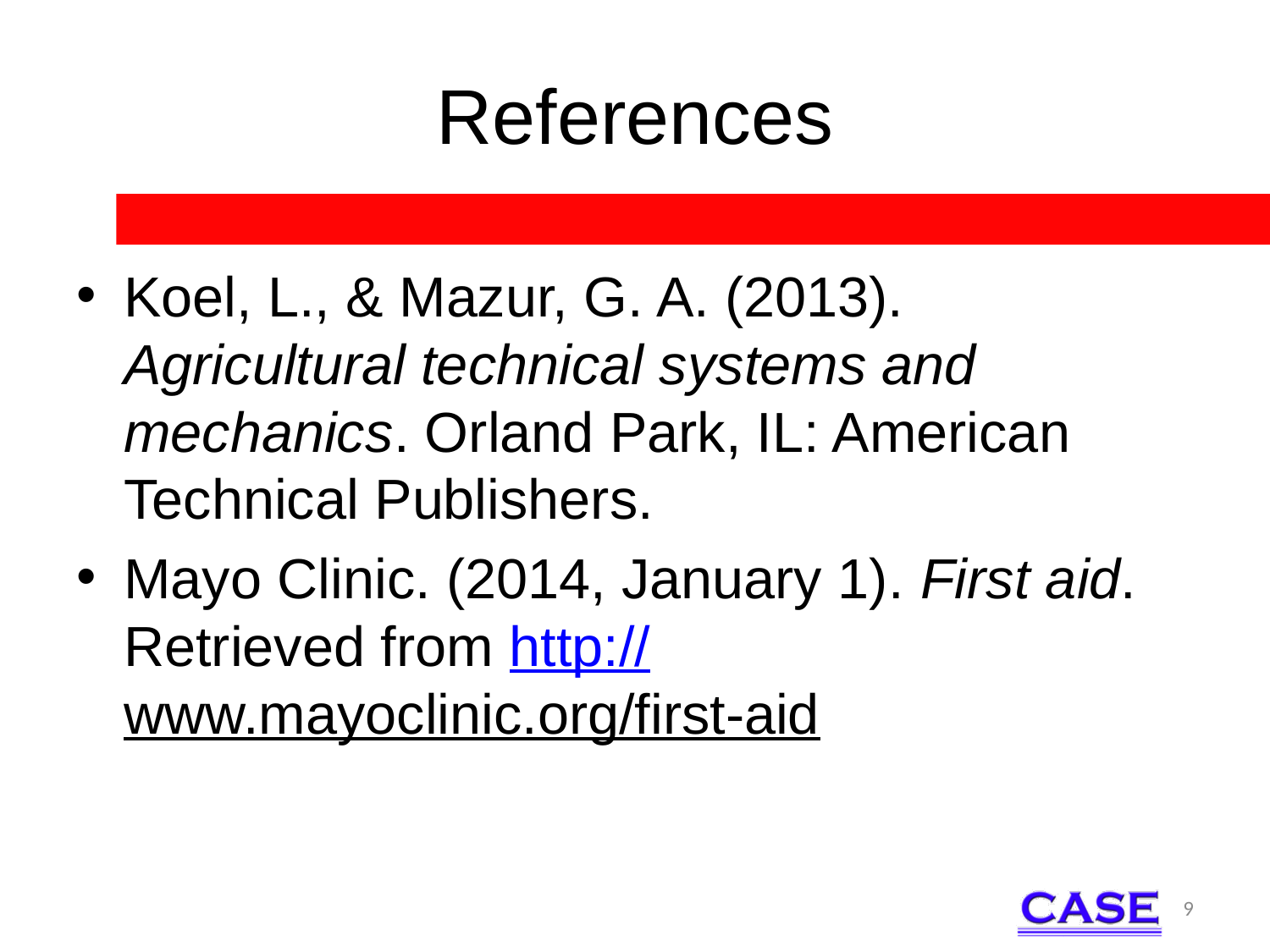

# References
Koel, L., & Mazur, G. A. (2013). Agricultural technical systems and mechanics. Orland Park, IL: American Technical Publishers.
Mayo Clinic. (2014, January 1). First aid. Retrieved from http://www.mayoclinic.org/first-aid

9